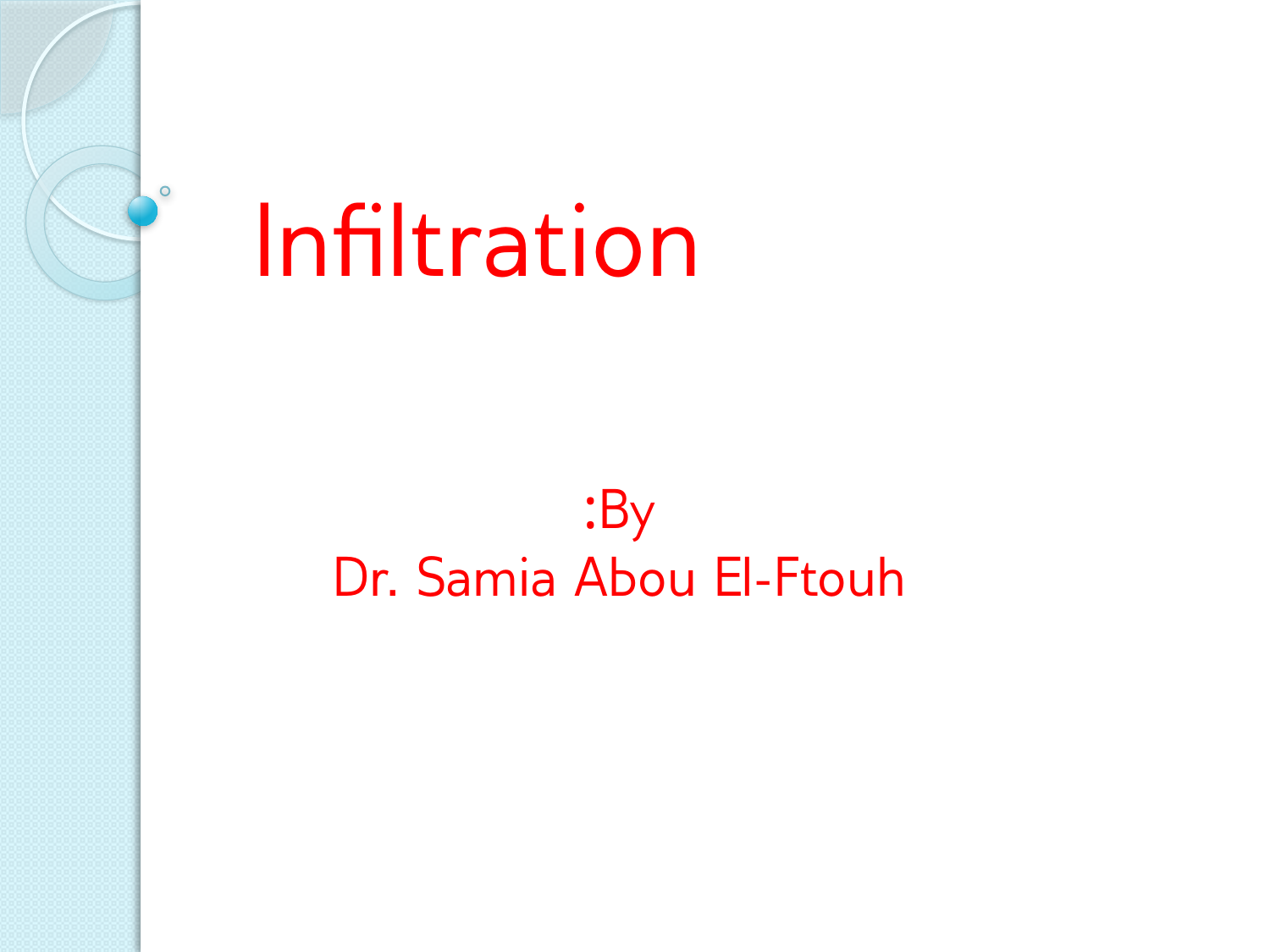

# Infiltration
By:
Dr. Samia Abou El-Ftouh